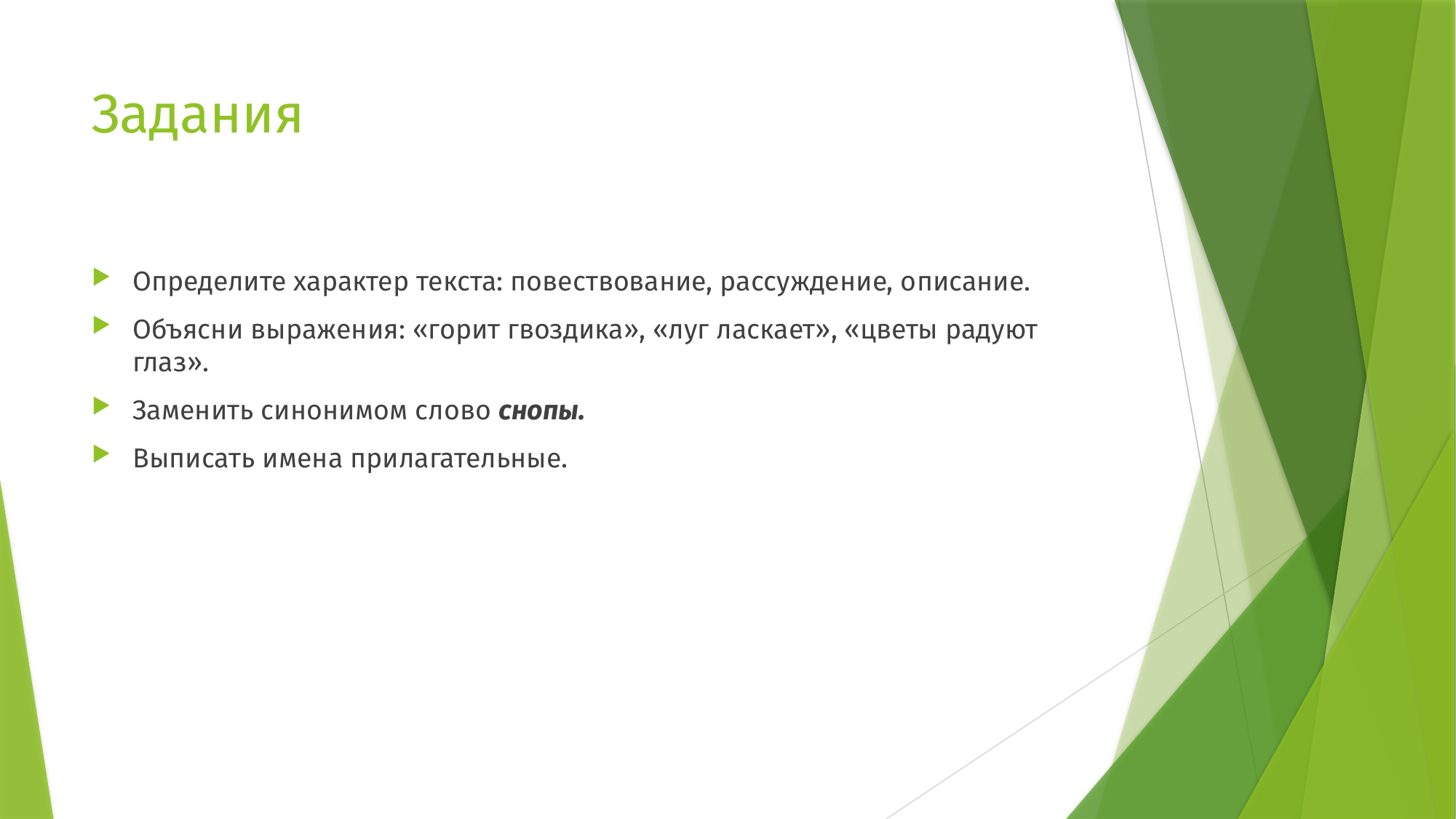

# Задания
Определите характер текста: повествование, рассуждение, описание.
Объясни выражения: «горит гвоздика», «луг ласкает», «цветы радуют глаз».
Заменить синонимом слово снопы.
Выписать имена прилагательные.